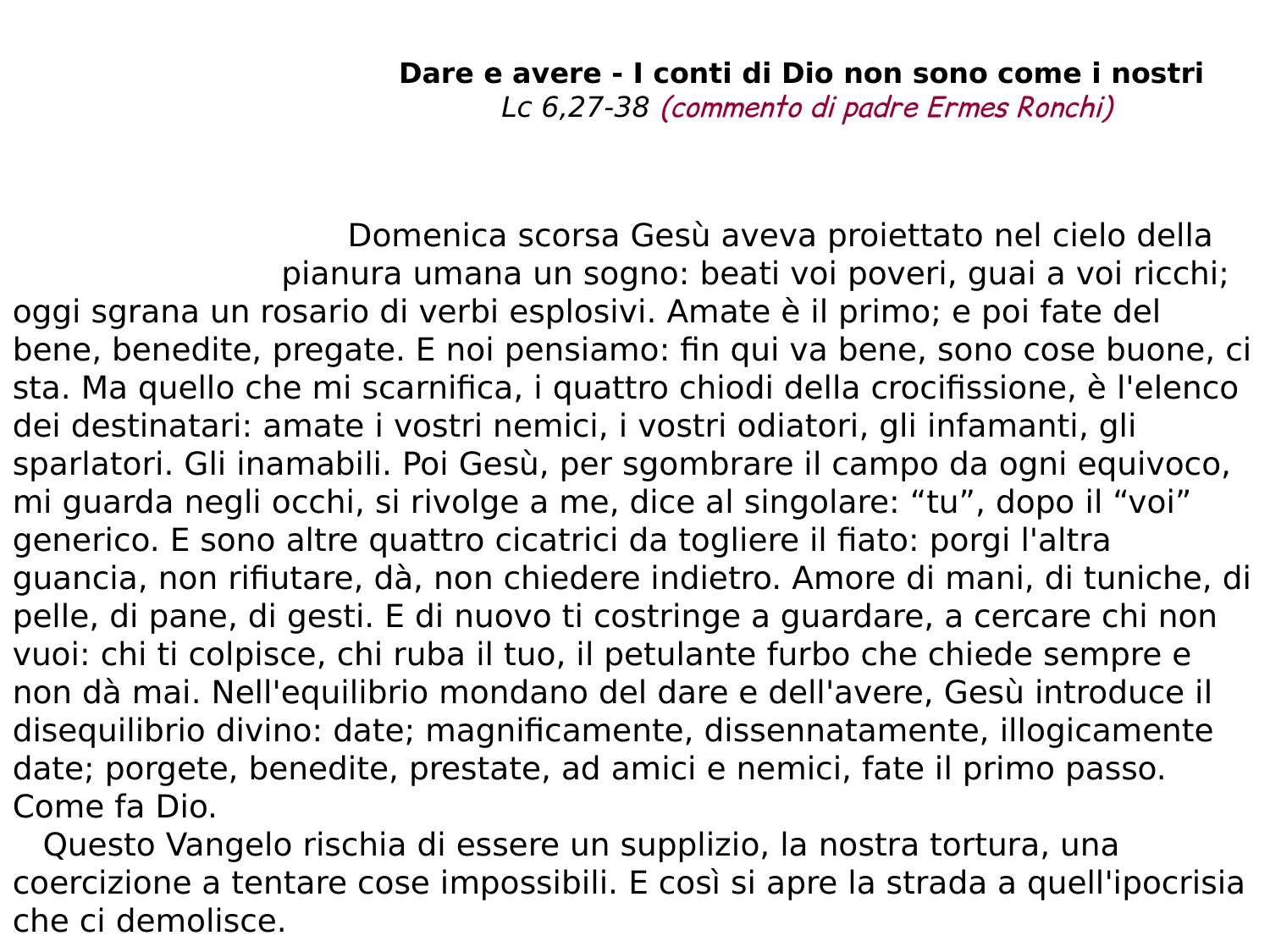

Dare e avere - I conti di Dio non sono come i nostri
Lc 6,27-38 (commento di padre Ermes Ronchi)

                                 Domenica scorsa Gesù aveva proiettato nel cielo della 	              pianura umana un sogno: beati voi poveri, guai a voi ricchi; oggi sgrana un rosario di verbi esplosivi. Amate è il primo; e poi fate del bene, benedite, pregate. E noi pensiamo: fin qui va bene, sono cose buone, ci sta. Ma quello che mi scarnifica, i quattro chiodi della crocifissione, è l'elenco dei destinatari: amate i vostri nemici, i vostri odiatori, gli infamanti, gli sparlatori. Gli inamabili. Poi Gesù, per sgombrare il campo da ogni equivoco, mi guarda negli occhi, si rivolge a me, dice al singolare: “tu”, dopo il “voi” generico. E sono altre quattro cicatrici da togliere il fiato: porgi l'altra guancia, non rifiutare, dà, non chiedere indietro. Amore di mani, di tuniche, di pelle, di pane, di gesti. E di nuovo ti costringe a guardare, a cercare chi non vuoi: chi ti colpisce, chi ruba il tuo, il petulante furbo che chiede sempre e non dà mai. Nell'equilibrio mondano del dare e dell'avere, Gesù introduce il disequilibrio divino: date; magnificamente, dissennatamente, illogicamente date; porgete, benedite, prestate, ad amici e nemici, fate il primo passo. Come fa Dio.
   Questo Vangelo rischia di essere un supplizio, la nostra tortura, una coercizione a tentare cose impossibili. E così si apre la strada a quell'ipocrisia che ci demolisce.